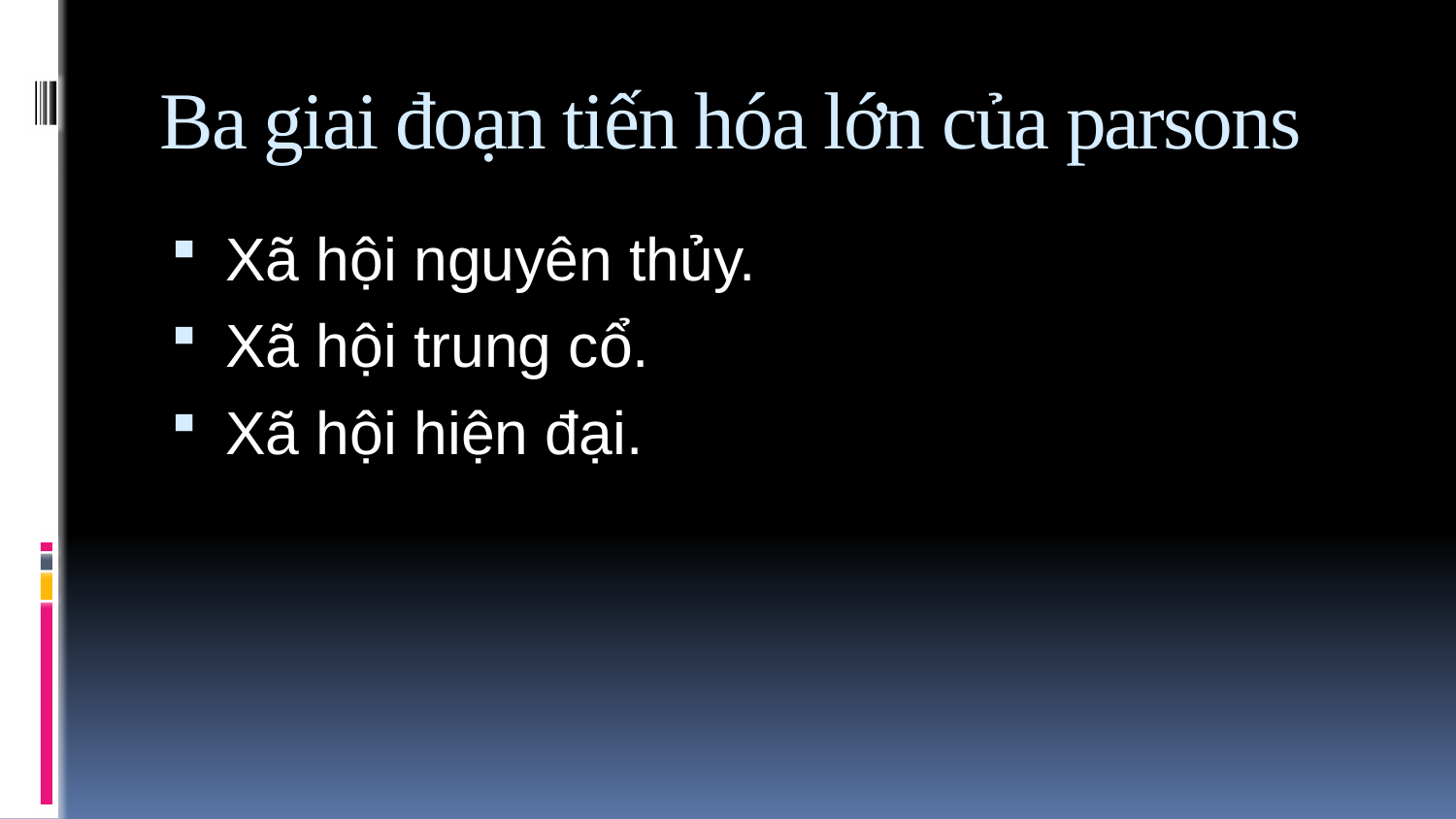

# Ba giai đoạn tiến hóa lớn của parsons
Xã hội nguyên thủy.
Xã hội trung cổ.
Xã hội hiện đại.